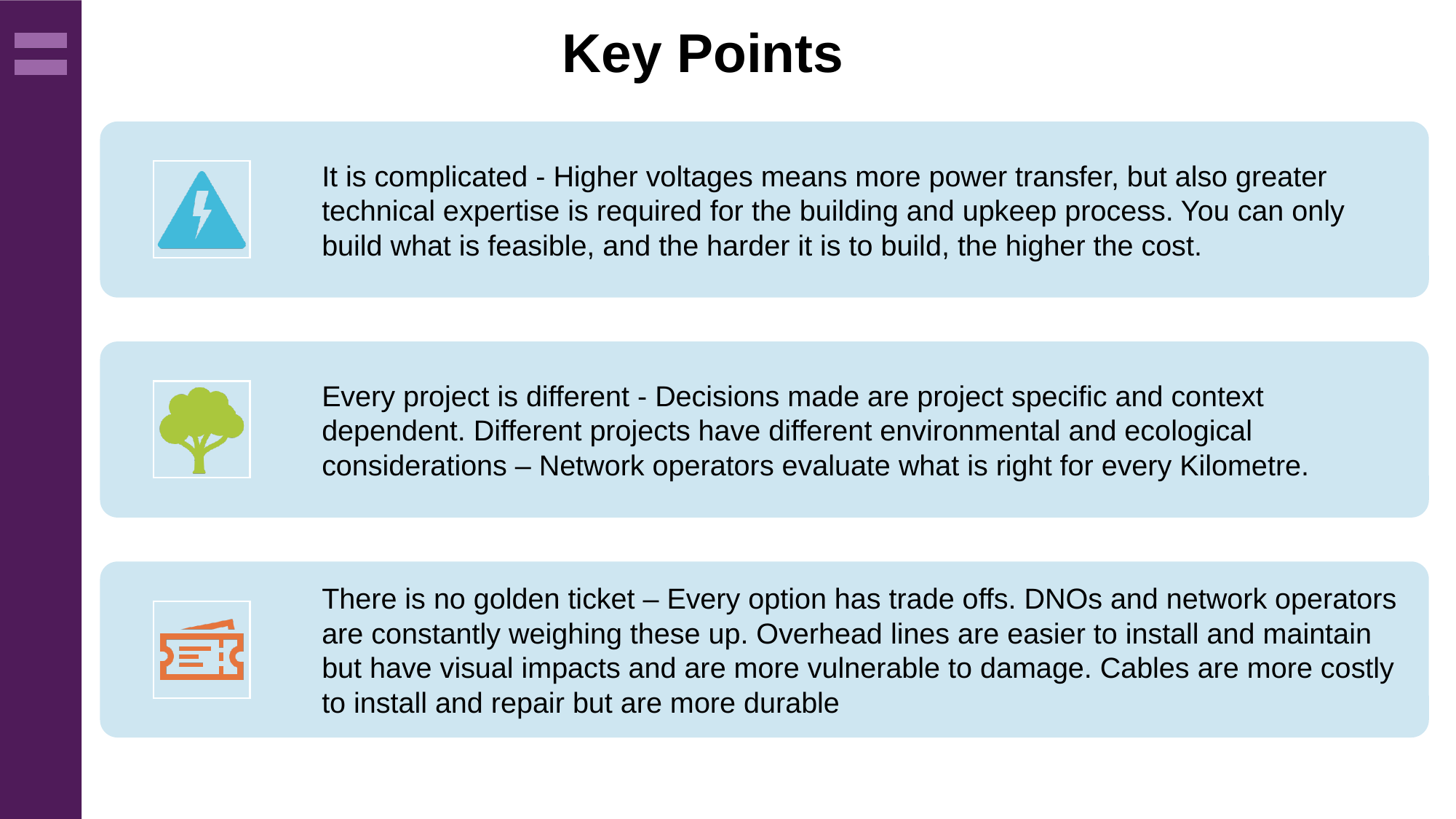

# Key Points
It is complicated - Higher voltages means more power transfer, but also greater technical expertise is required for the building and upkeep process. You can only build what is feasible, and the harder it is to build, the higher the cost.
Every project is different - Decisions made are project specific and context dependent. Different projects have different environmental and ecological considerations – Network operators evaluate what is right for every Kilometre.
There is no golden ticket – Every option has trade offs. DNOs and network operators are constantly weighing these up. Overhead lines are easier to install and maintain but have visual impacts and are more vulnerable to damage. Cables are more costly to install and repair but are more durable